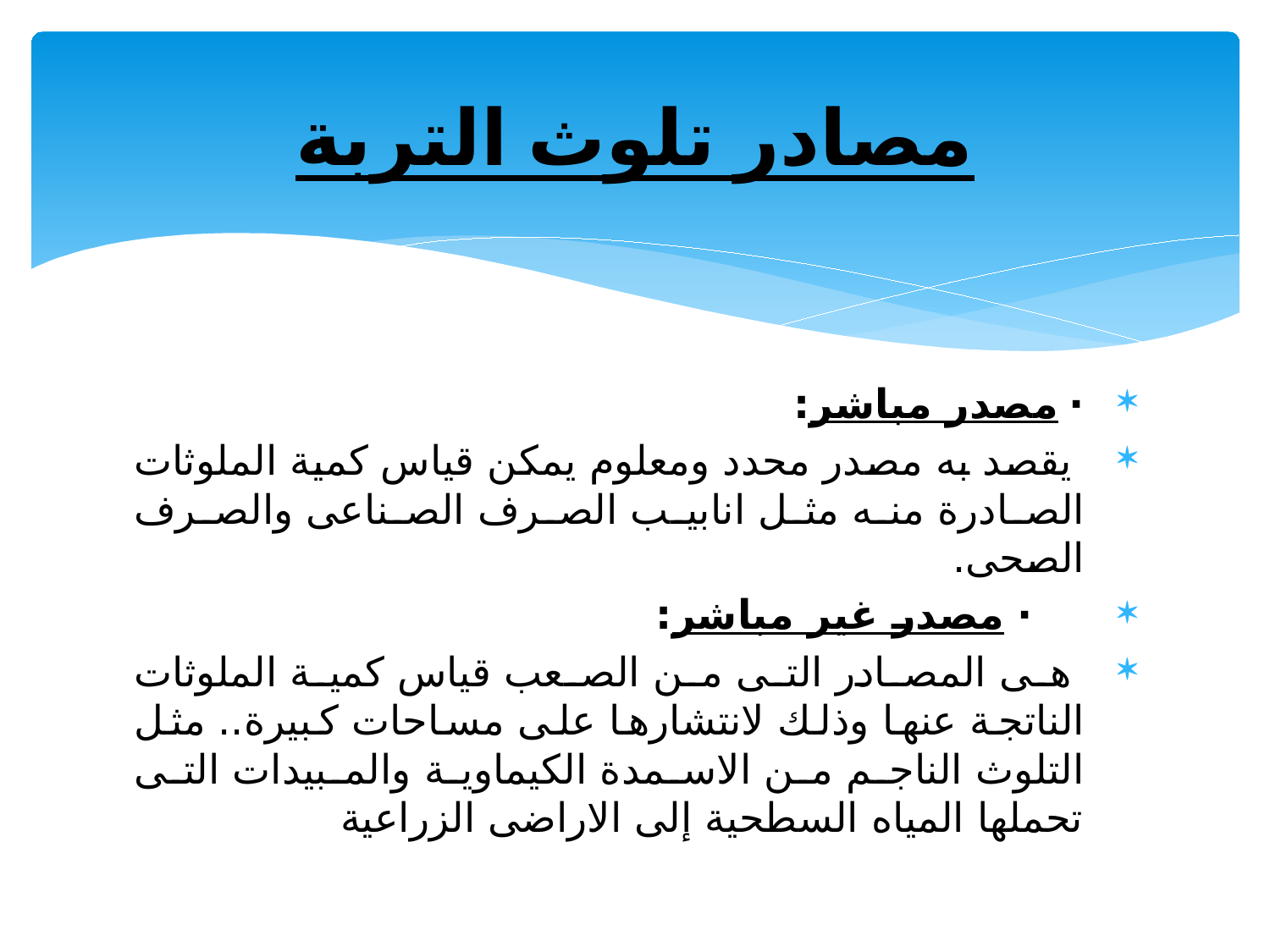

# مصادر تلوث التربة
• مصدر مباشر:
 يقصد به مصدر محدد ومعلوم يمكن قياس كمية الملوثات الصادرة منه مثل انابيب الصرف الصناعى والصرف الصحى.
    • مصدر غير مباشر:
 هى المصادر التى من الصعب قياس كمية الملوثات الناتجة عنها وذلك لانتشارها على مساحات كبيرة.. مثل التلوث الناجم من الاسمدة الكيماوية والمبيدات التى تحملها المياه السطحية إلى الاراضى الزراعية